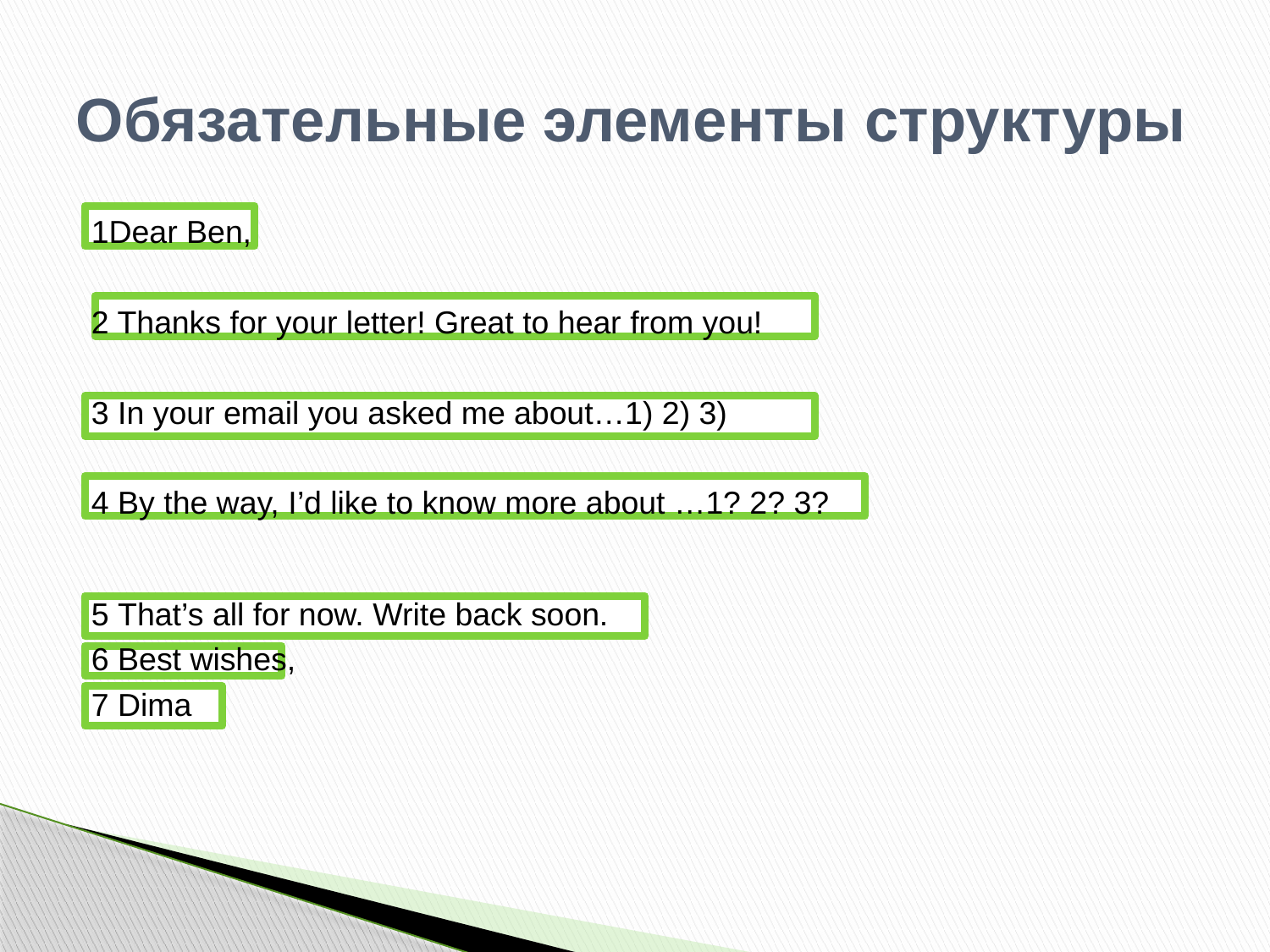

# Обязательные элементы структуры
1Dear Ben,

2 Thanks for your letter! Great to hear from you!

3 In your email you asked me about…1) 2) 3)

4 By the way, I’d like to know more about …1? 2? 3?

5 That’s all for now. Write back soon.
6 Best wishes,
7 Dima